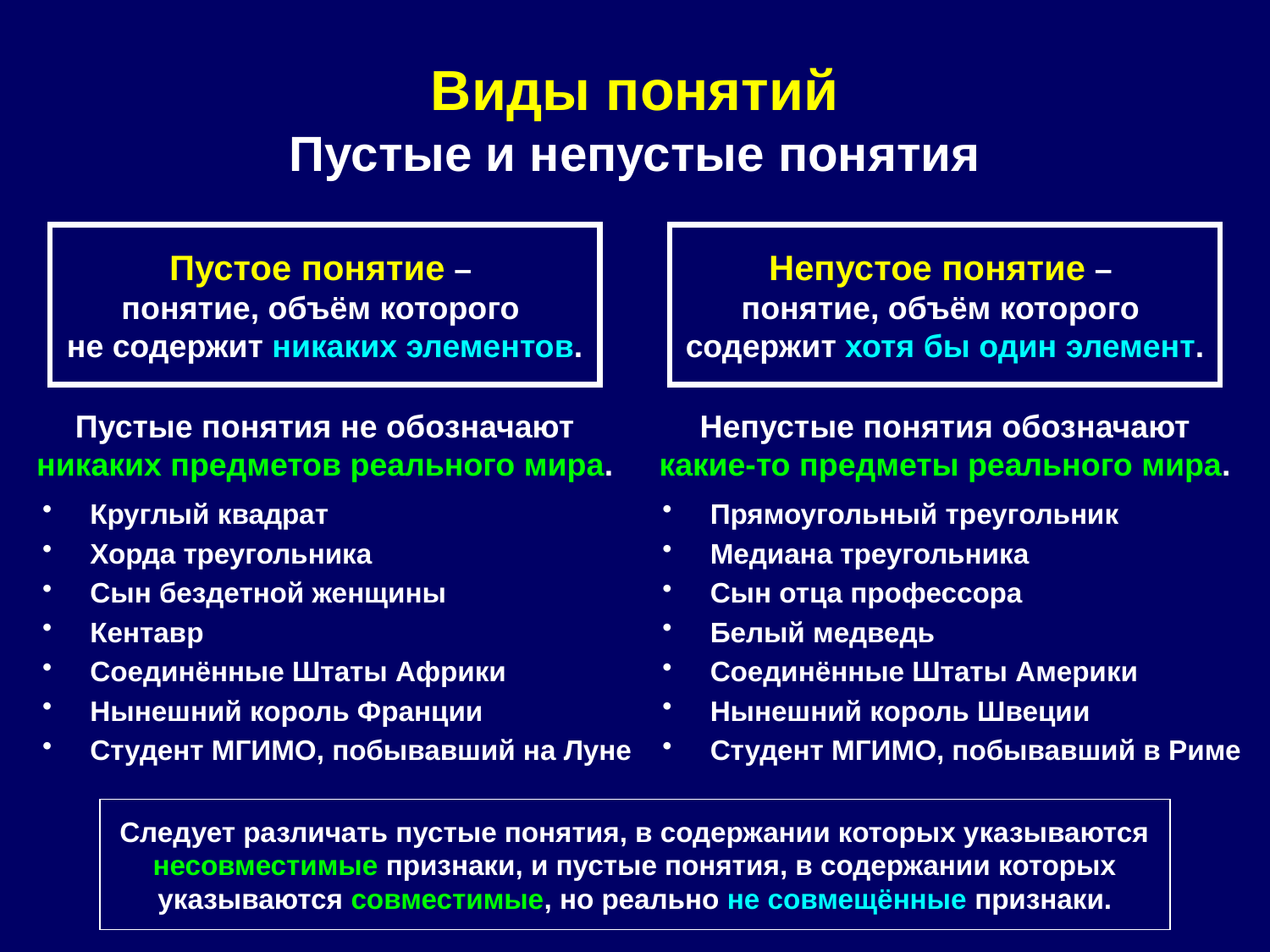

Виды понятий
Пустые и непустые понятия
Пустое понятие –
понятие, объём которого
не содержит никаких элементов.
Непустое понятие –
понятие, объём которого
содержит хотя бы один элемент.
Пустые понятия не обозначают никаких предметов реального мира.
Непустые понятия обозначают какие-то предметы реального мира.
Круглый квадрат
Хорда треугольника
Сын бездетной женщины
Кентавр
Соединённые Штаты Африки
Нынешний король Франции
Студент МГИМО, побывавший на Луне
Прямоугольный треугольник
Медиана треугольника
Сын отца профессора
Белый медведь
Соединённые Штаты Америки
Нынешний король Швеции
Студент МГИМО, побывавший в Риме
Следует различать пустые понятия, в содержании которых указываются несовместимые признаки, и пустые понятия, в содержании которых указываются совместимые, но реально не совмещённые признаки.